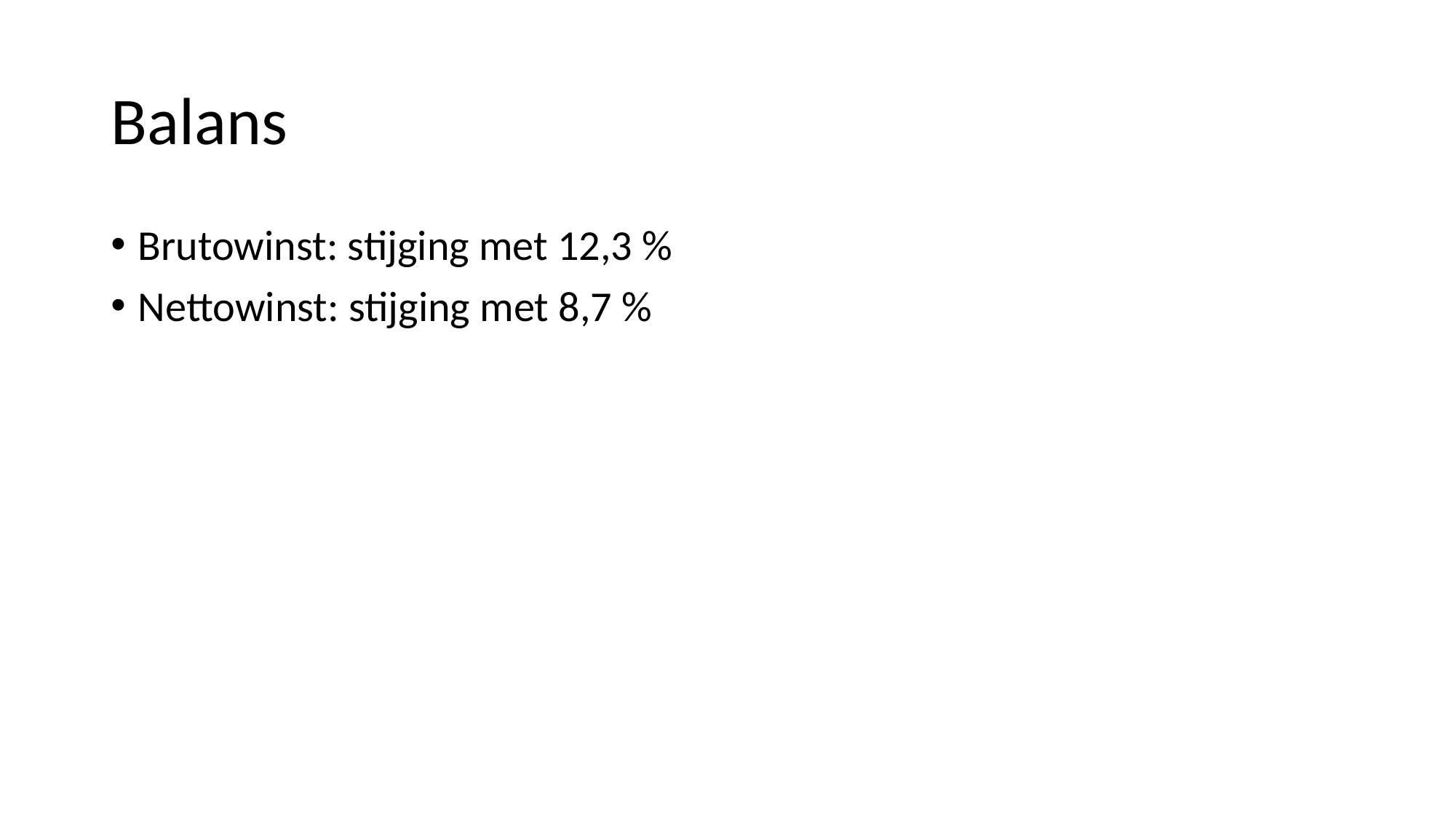

# Balans
Brutowinst: stijging met 12,3 %
Nettowinst: stijging met 8,7 %